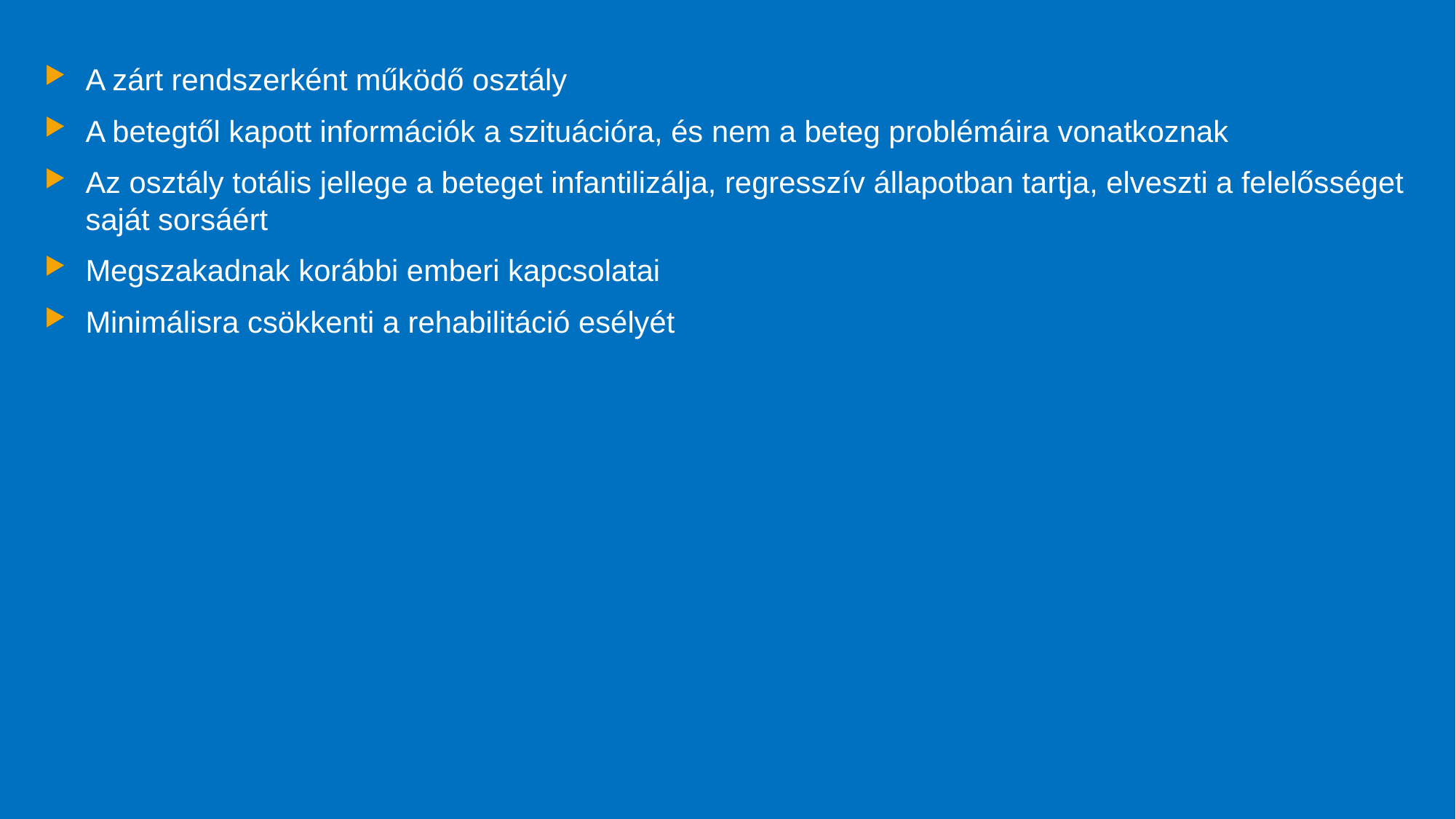

A zárt rendszerként működő osztály
A betegtől kapott információk a szituációra, és nem a beteg problémáira vonatkoznak
Az osztály totális jellege a beteget infantilizálja, regresszív állapotban tartja, elveszti a felelősséget saját sorsáért
Megszakadnak korábbi emberi kapcsolatai
Minimálisra csökkenti a rehabilitáció esélyét